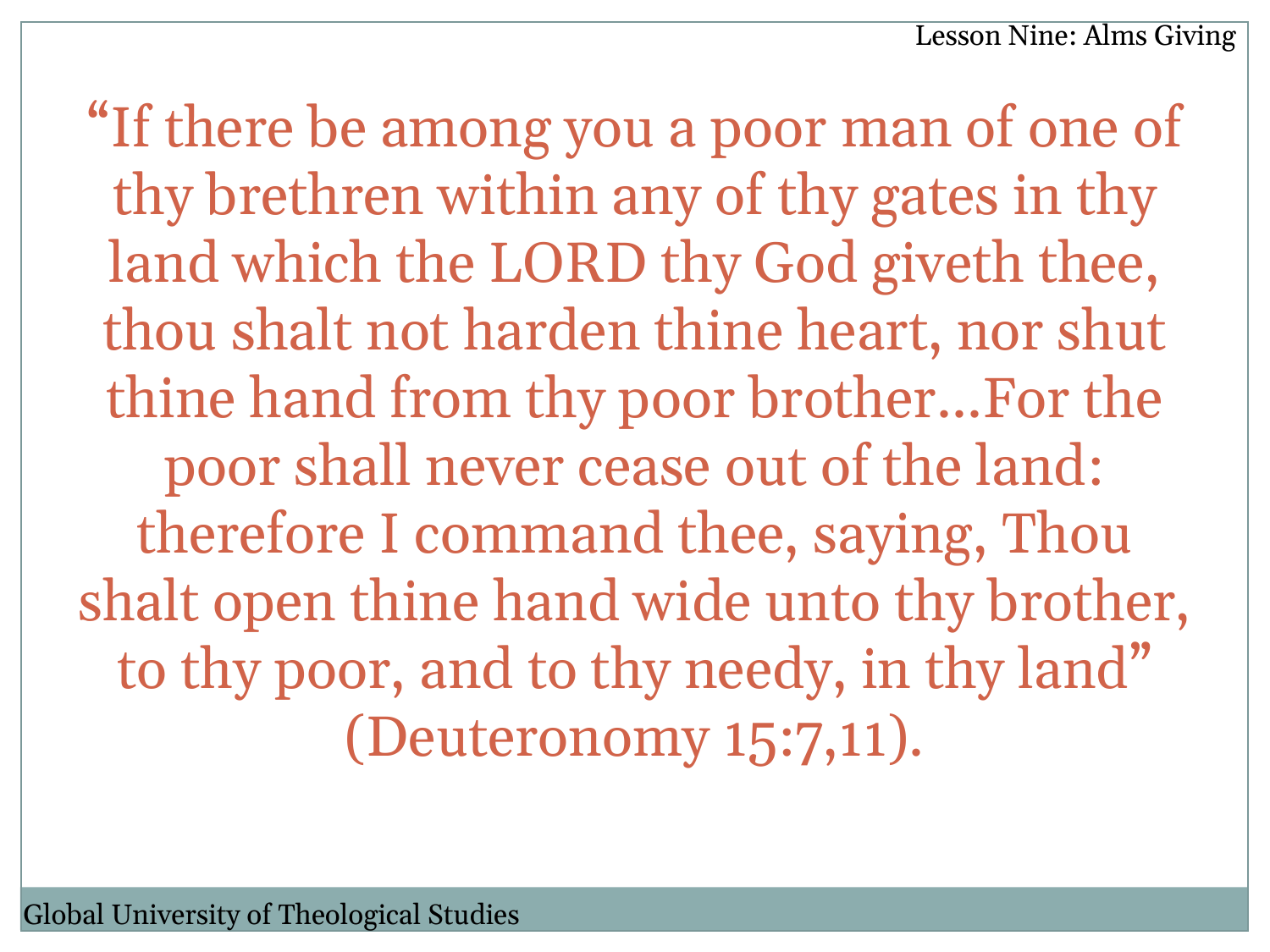

Lesson Nine: Alms Giving
“If there be among you a poor man of one of thy brethren within any of thy gates in thy land which the LORD thy God giveth thee, thou shalt not harden thine heart, nor shut thine hand from thy poor brother...For the poor shall never cease out of the land: therefore I command thee, saying, Thou shalt open thine hand wide unto thy brother, to thy poor, and to thy needy, in thy land” (Deuteronomy 15:7,11).
Global University of Theological Studies